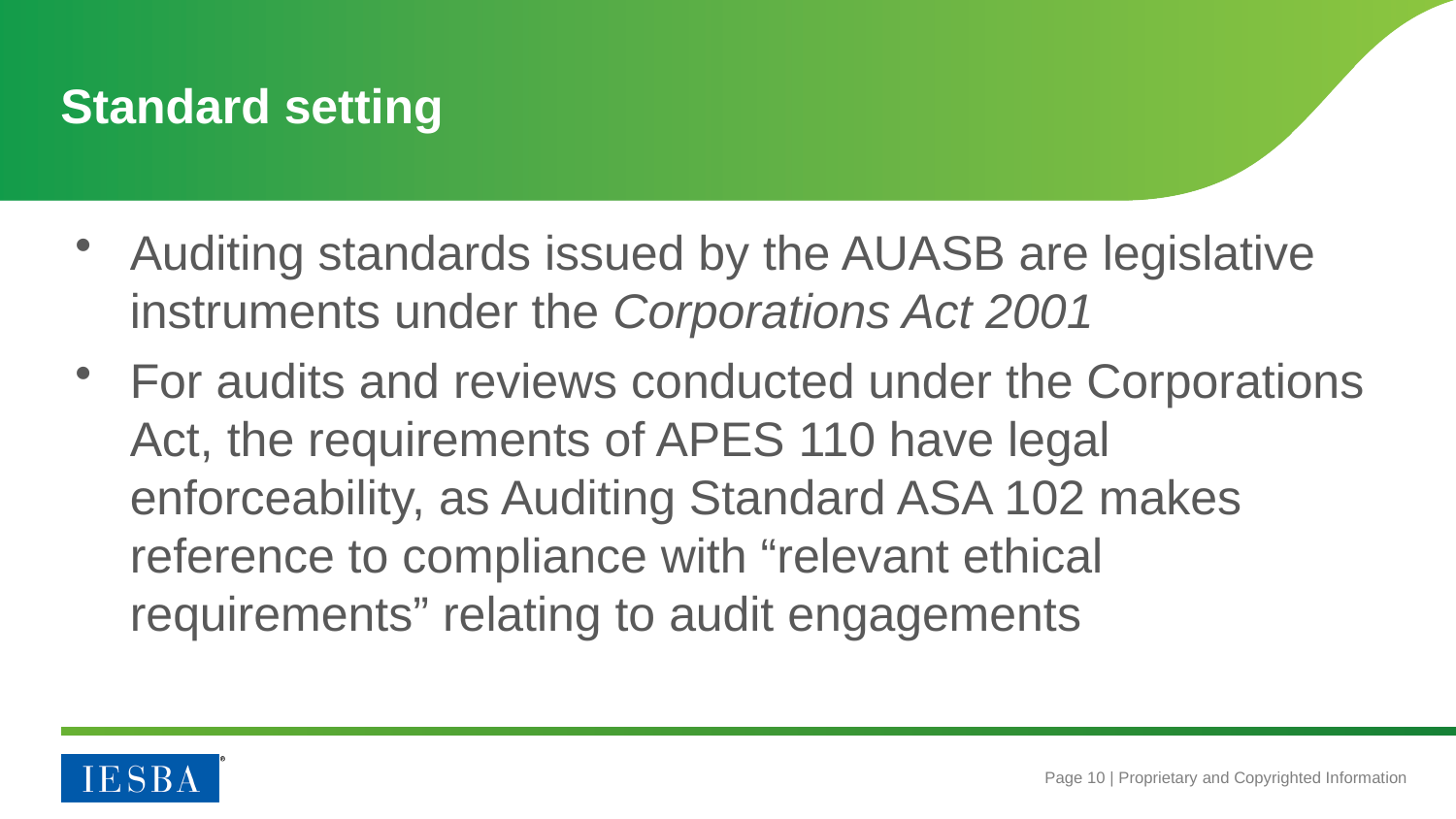

# Standard setting
Auditing standards issued by the AUASB are legislative instruments under the Corporations Act 2001
For audits and reviews conducted under the Corporations Act, the requirements of APES 110 have legal enforceability, as Auditing Standard ASA 102 makes reference to compliance with “relevant ethical requirements” relating to audit engagements